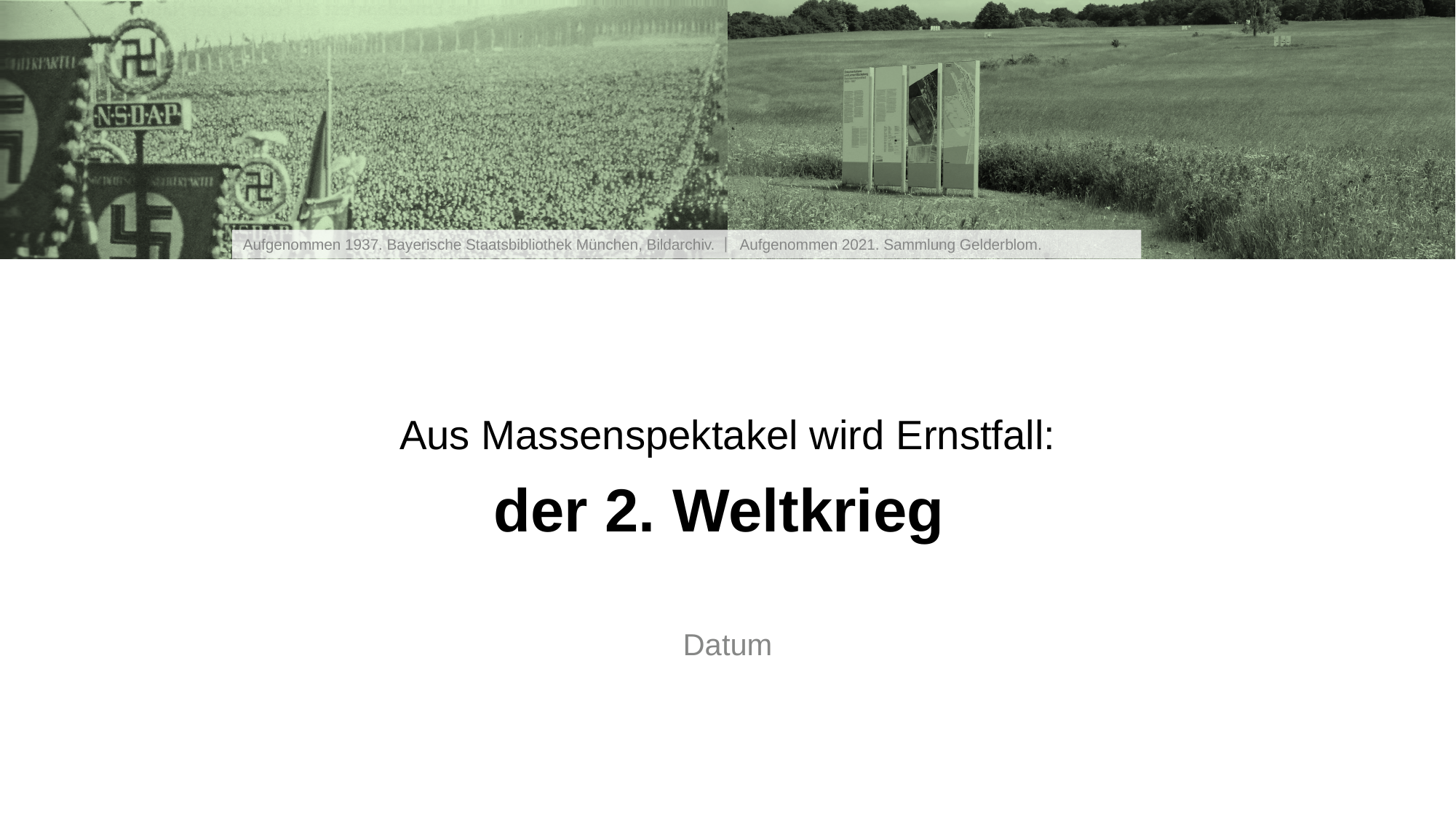

Aus Massenspektakel wird Ernstfall:
der 2. Weltkrieg
Datum